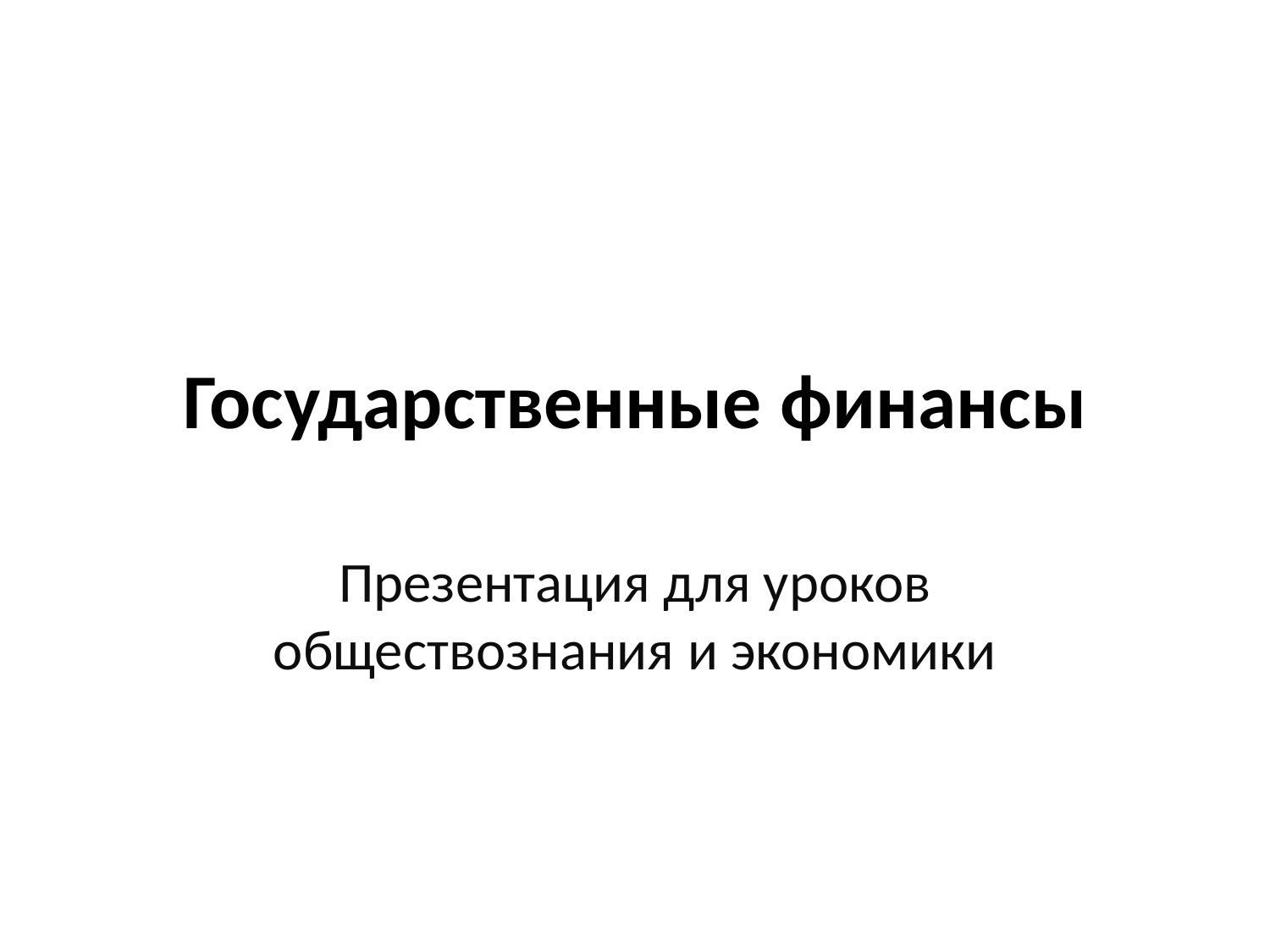

# Государственные финансы
Презентация для уроков обществознания и экономики